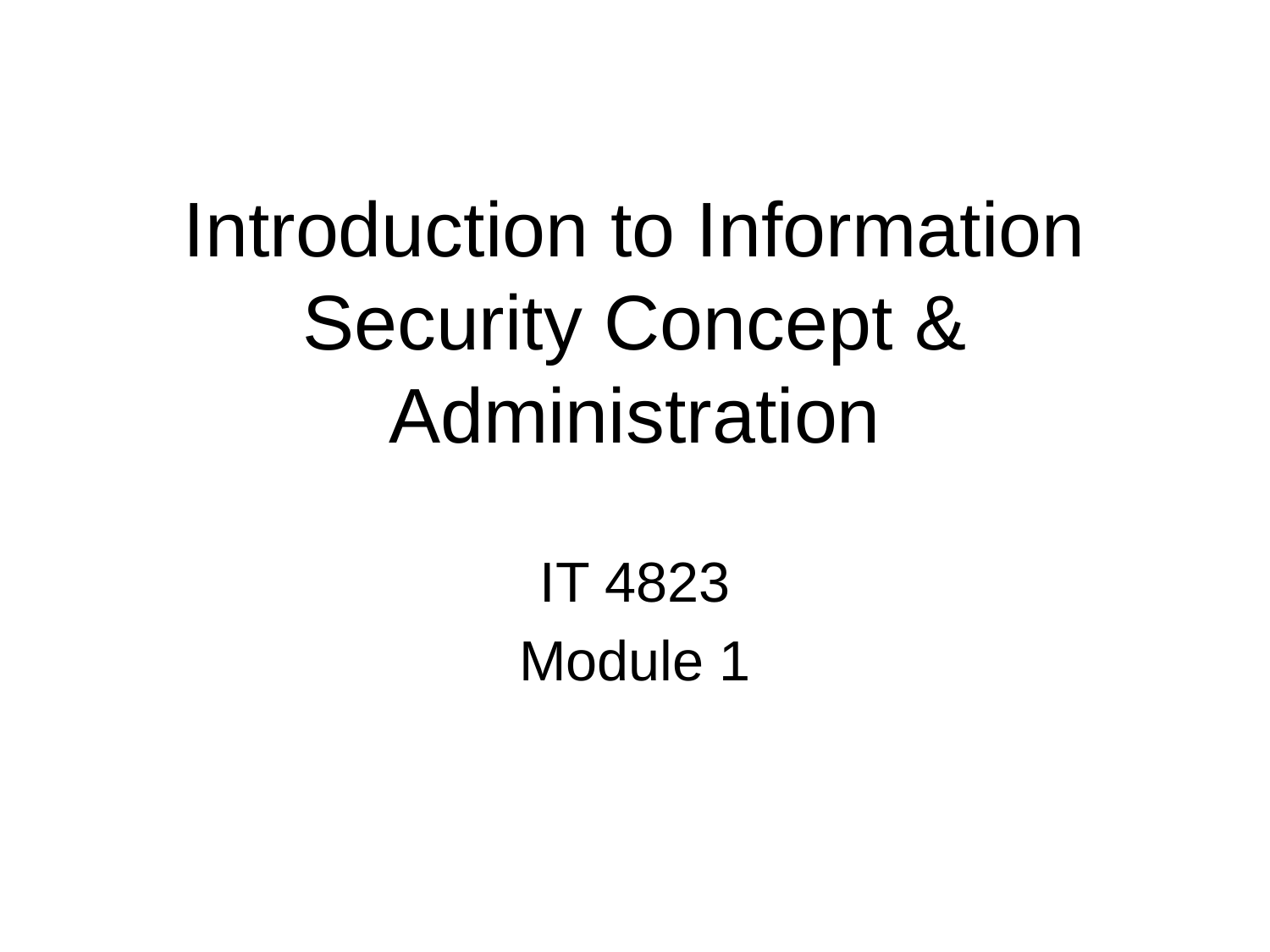

# Introduction to Information Security Concept & Administration
IT 4823
Module 1